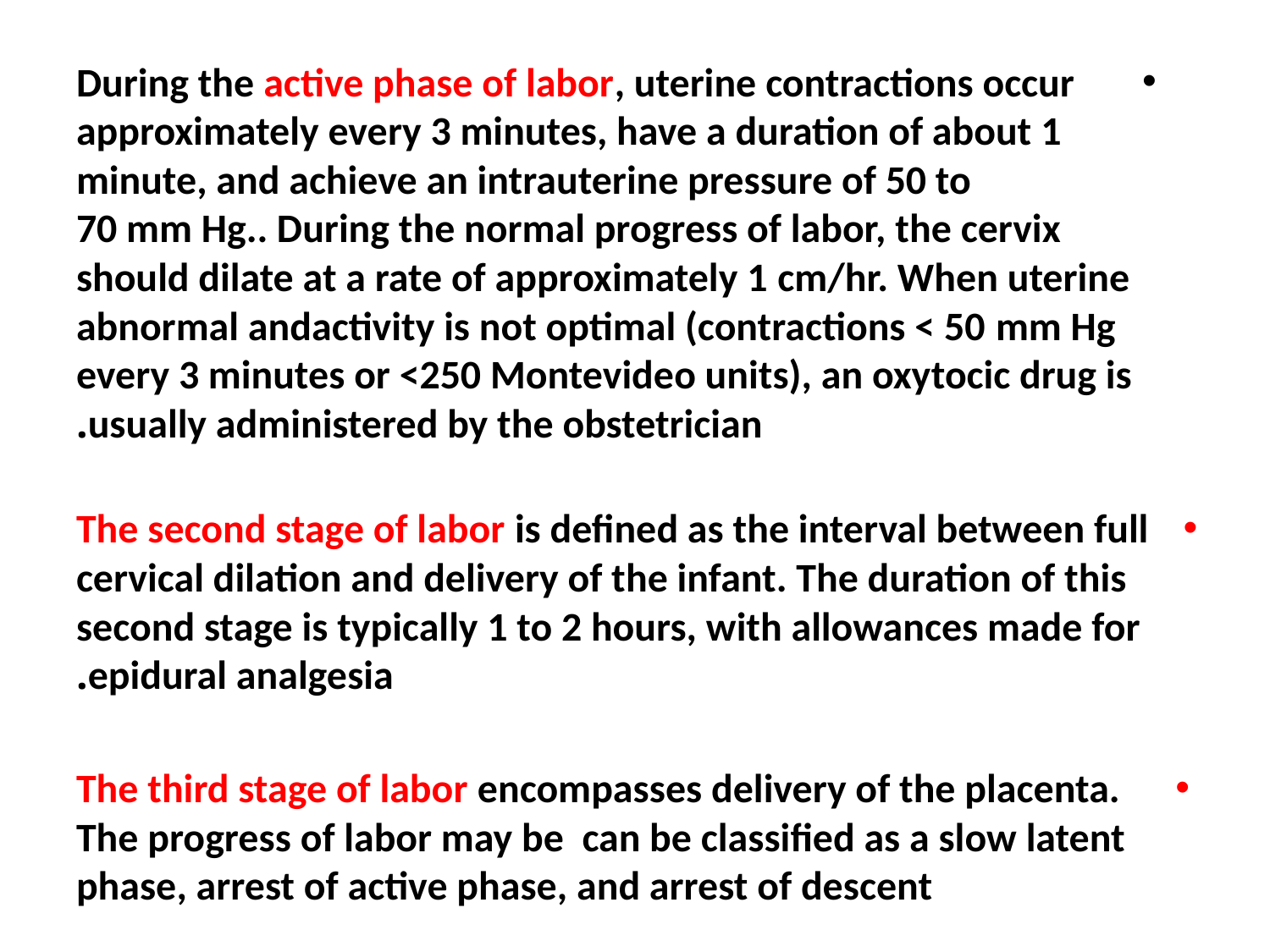

#
During the active phase of labor, uterine contractions occur approximately every 3 minutes, have a duration of about 1 minute, and achieve an intrauterine pressure of 50 to 70 mm Hg.. During the normal progress of labor, the cervix should dilate at a rate of approximately 1 cm/hr. When uterine abnormal andactivity is not optimal (contractions < 50 mm Hg every 3 minutes or <250 Montevideo units), an oxytocic drug is usually administered by the obstetrician.
The second stage of labor is defined as the interval between full cervical dilation and delivery of the infant. The duration of this second stage is typically 1 to 2 hours, with allowances made for epidural analgesia.

The third stage of labor encompasses delivery of the placenta. The progress of labor may be  can be classified as a slow latent phase, arrest of active phase, and arrest of descent